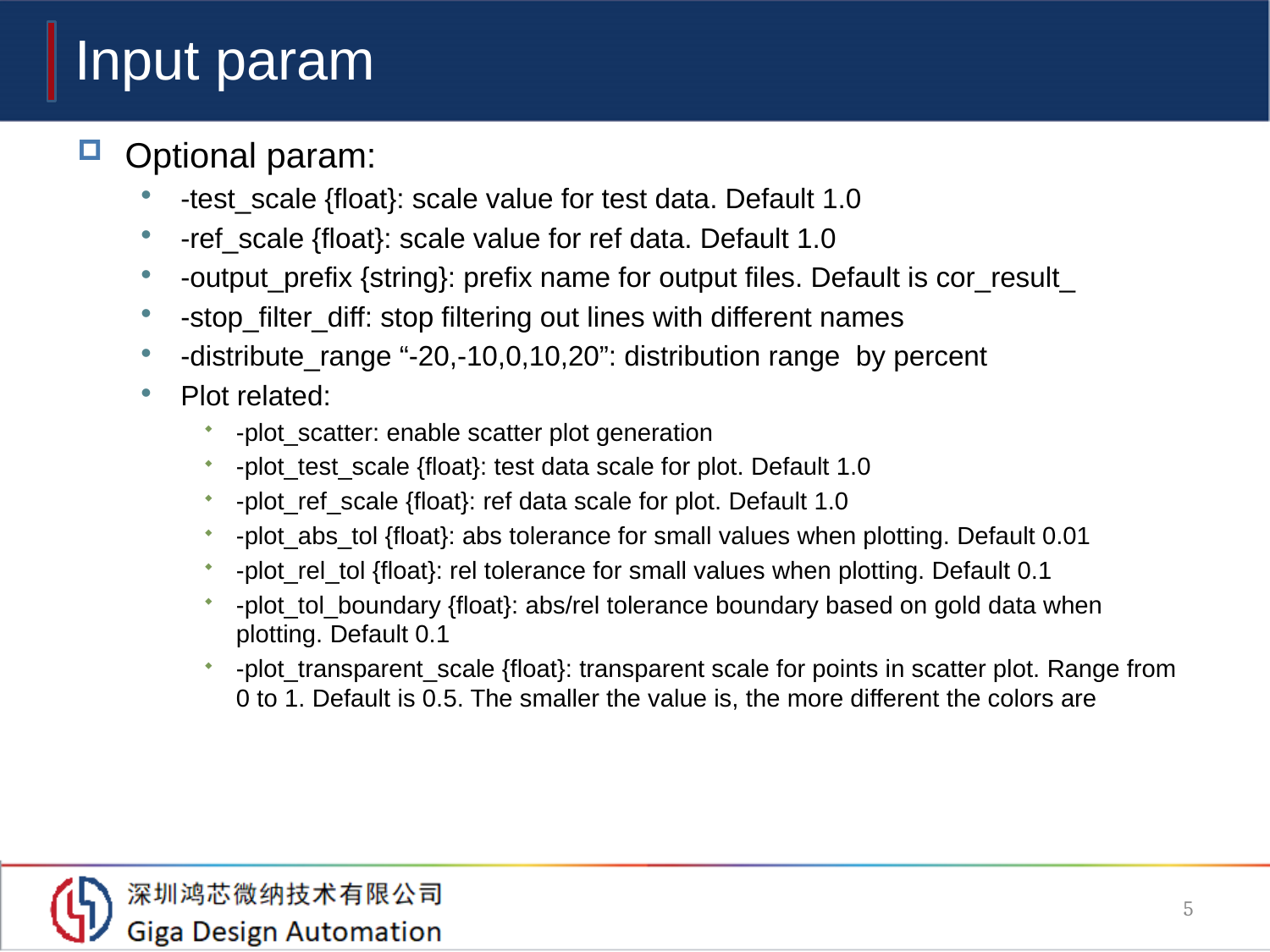

# Input param
Optional param:
-test_scale {float}: scale value for test data. Default 1.0
-ref_scale {float}: scale value for ref data. Default 1.0
-output_prefix {string}: prefix name for output files. Default is cor_result_
-stop_filter_diff: stop filtering out lines with different names
-distribute_range “-20,-10,0,10,20”: distribution range  by percent
Plot related:
-plot_scatter: enable scatter plot generation
-plot_test_scale {float}: test data scale for plot. Default 1.0
-plot_ref_scale {float}: ref data scale for plot. Default 1.0
-plot_abs_tol {float}: abs tolerance for small values when plotting. Default 0.01
-plot_rel_tol {float}: rel tolerance for small values when plotting. Default 0.1
-plot_tol_boundary {float}: abs/rel tolerance boundary based on gold data when plotting. Default 0.1
-plot_transparent_scale {float}: transparent scale for points in scatter plot. Range from 0 to 1. Default is 0.5. The smaller the value is, the more different the colors are
5